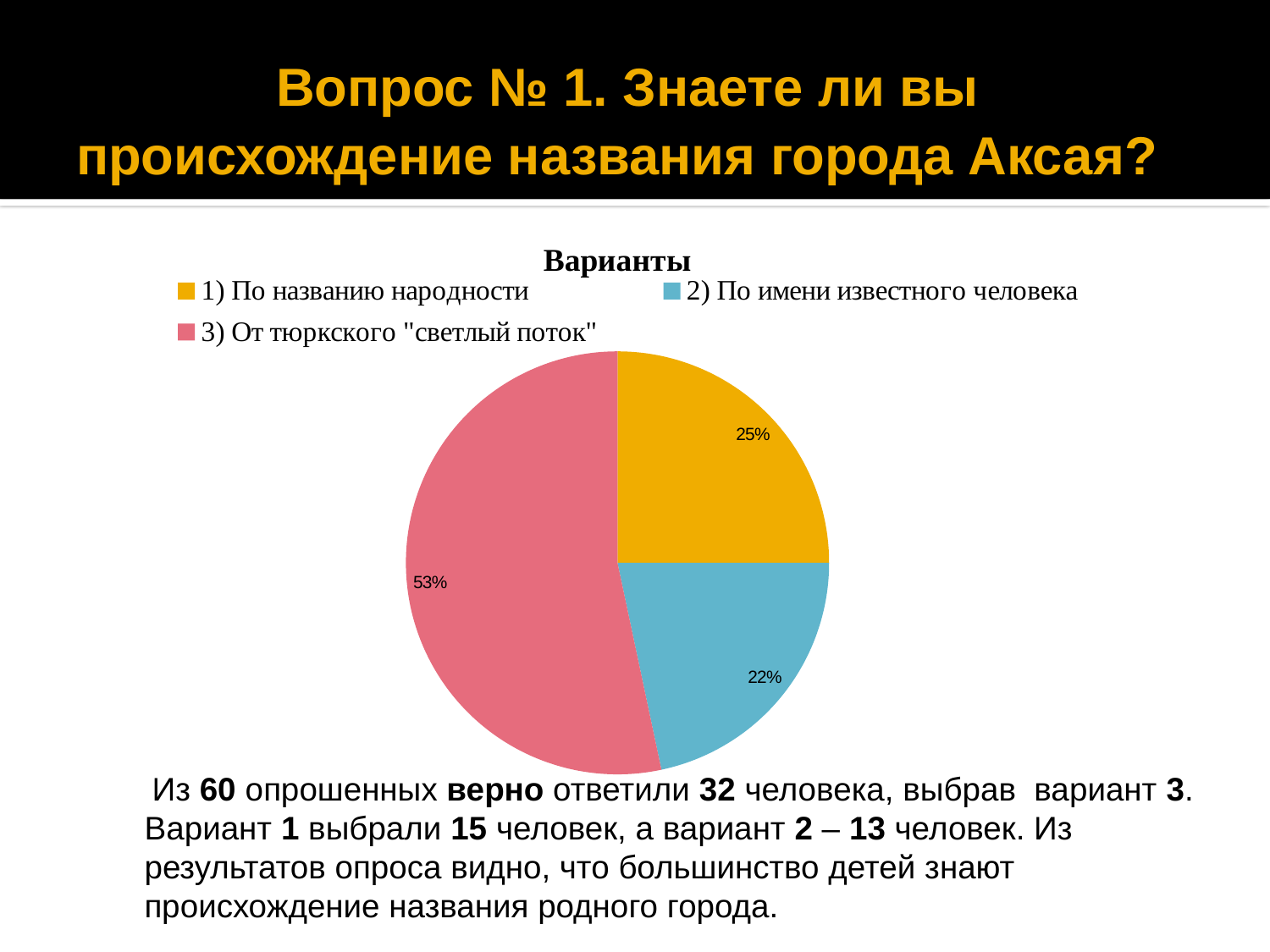

# Вопрос № 1. Знаете ли вы происхождение названия города Аксая?

### Chart:

| Category | Варианты |
|---|---|
| 1) По названию народности | 15.0 |
| 2) По имени известного человека | 13.0 |
| 3) От тюркского "светлый поток" | 32.0 |
     Из 60 опрошенных верно ответили 32 человека, выбрав  вариант 3. Вариант 1 выбрали 15 человек, а вариант 2 – 13 человек. Из результатов опроса видно, что большинство детей знают происхождение названия родного города.